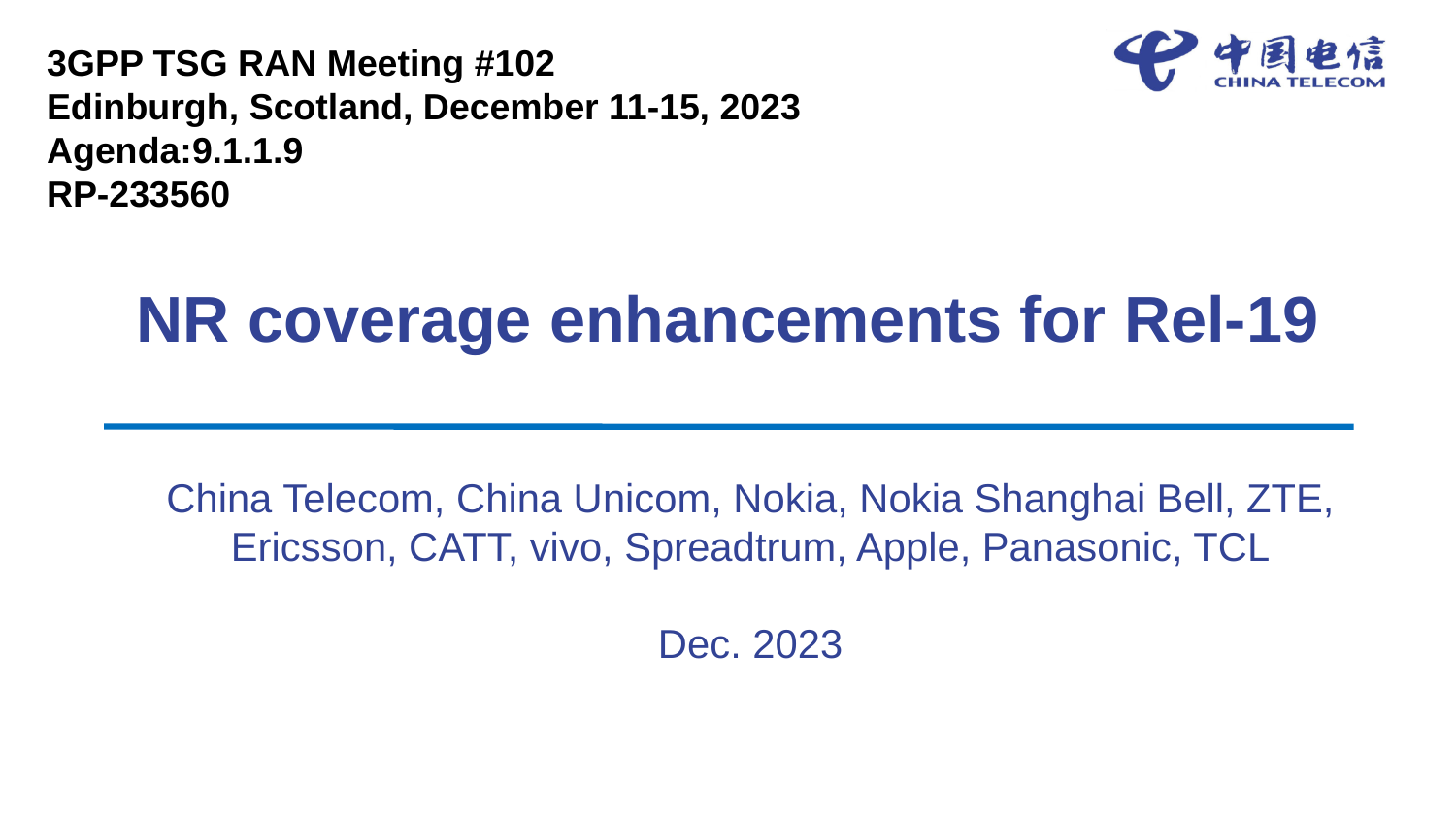

3GPP TSG RAN Meeting #102
Edinburgh, Scotland, December 11-15, 2023
Agenda:9.1.1.9
RP-233560
# NR coverage enhancements for Rel-19
China Telecom, China Unicom, Nokia, Nokia Shanghai Bell, ZTE, Ericsson, CATT, vivo, Spreadtrum, Apple, Panasonic, TCL

Dec. 2023